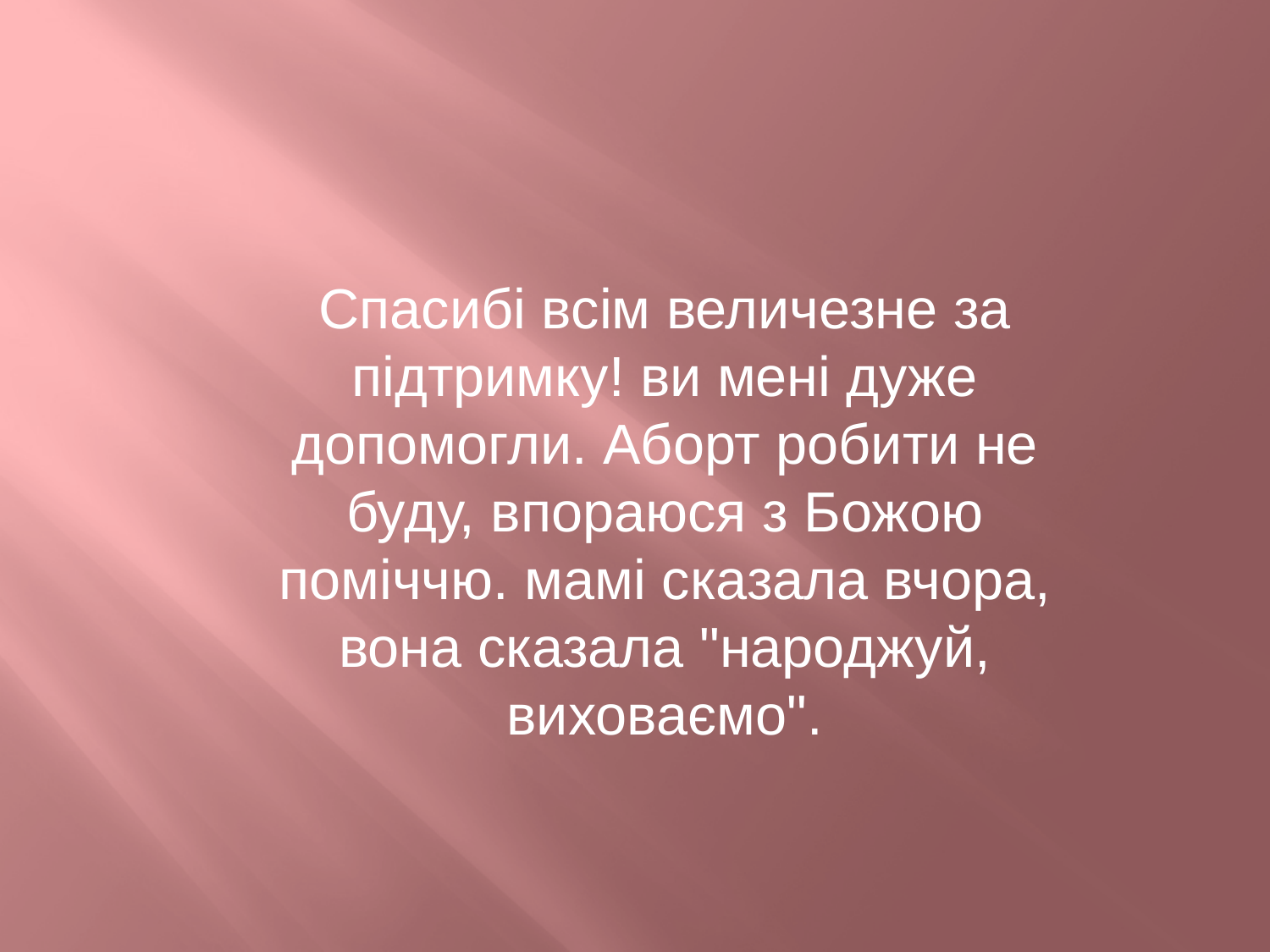

Спасибі всім величезне за підтримку! ви мені дуже допомогли. Аборт робити не буду, впораюся з Божою поміччю. мамі сказала вчора, вона сказала "народжуй, виховаємо".